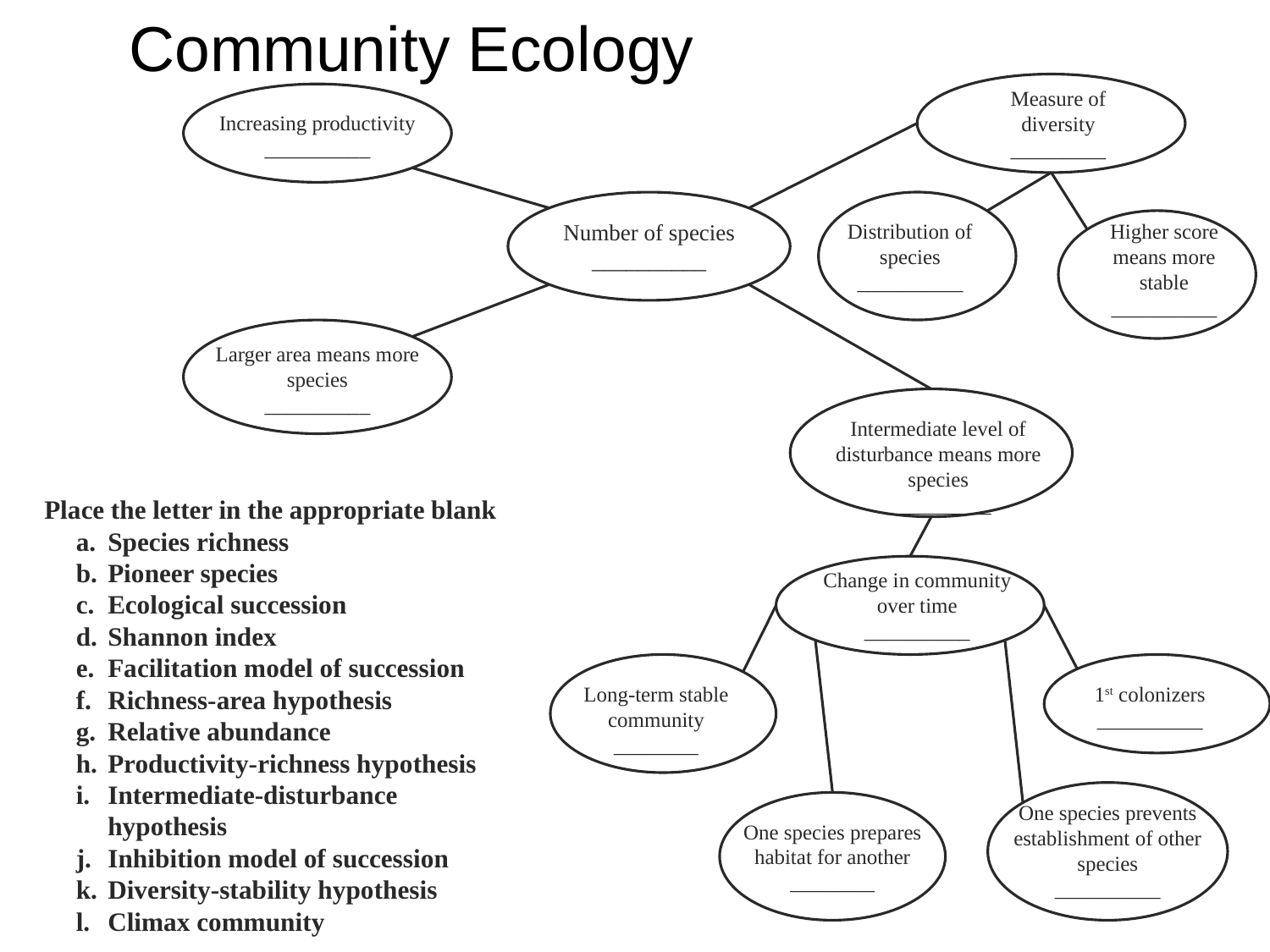

Community Ecology

Measure of diversity
_________

Increasing productivity
__________

Number of species
__________
Distribution of species
__________
Higher score means more stable
__________

Larger area means more species
__________

Intermediate level of disturbance means more species
__________
	Place the letter in the appropriate blank
Species richness
Pioneer species
Ecological succession
Shannon index
Facilitation model of succession
Richness-area hypothesis
Relative abundance
Productivity-richness hypothesis
Intermediate-disturbance hypothesis
Inhibition model of succession
Diversity-stability hypothesis
Climax community

Change in community over time
__________

Long-term stable community
________
1st colonizers
__________

One species prevents establishment of other species
__________
One species prepares habitat for another
________